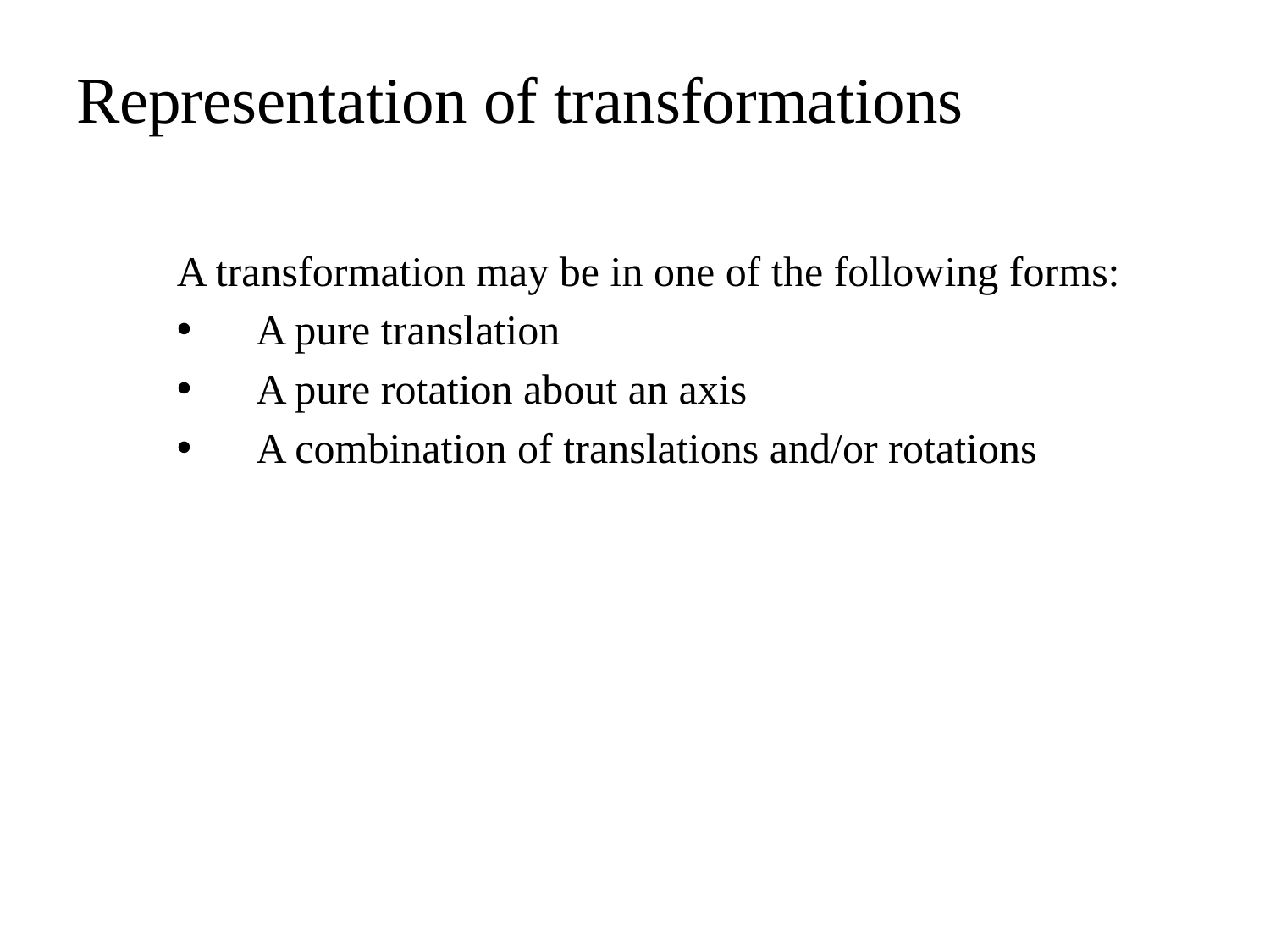

# Representation of transformations
A transformation may be in one of the following forms:
A pure translation
A pure rotation about an axis
A combination of translations and/or rotations